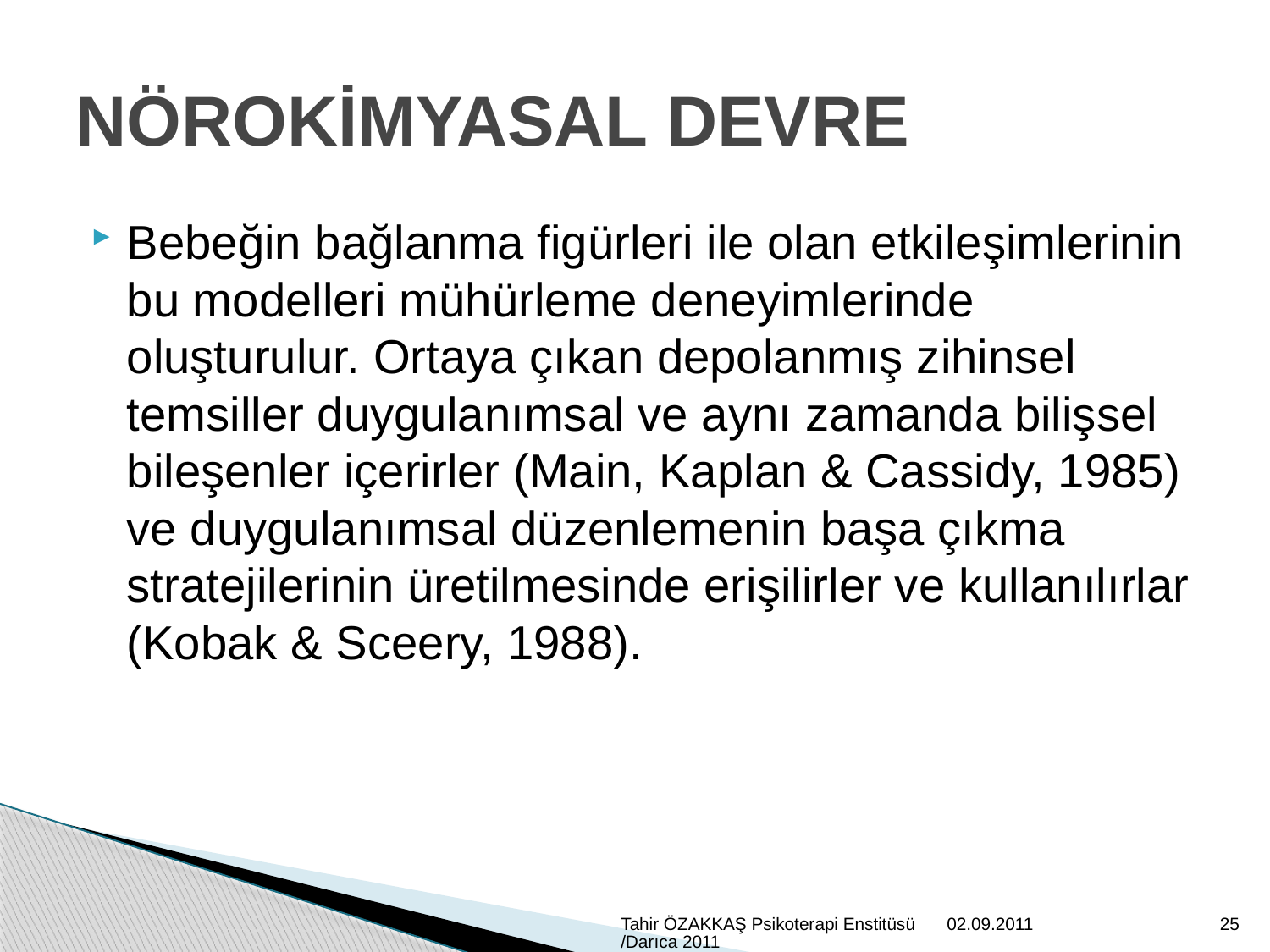

# NÖROKİMYASAL DEVRE
Bebeğin bağlanma figürleri ile olan etkileşimlerinin bu modelleri mühürleme deneyimlerinde oluşturulur. Ortaya çıkan depolanmış zihinsel temsiller duygulanımsal ve aynı zamanda bilişsel bileşenler içerirler (Main, Kaplan & Cassidy, 1985) ve duygulanımsal düzenlemenin başa çıkma stratejilerinin üretilmesinde erişilirler ve kullanılırlar (Kobak & Sceery, 1988).
Tahir ÖZAKKAŞ Psikoterapi Enstitüsü /Darıca 2011
02.09.2011
25